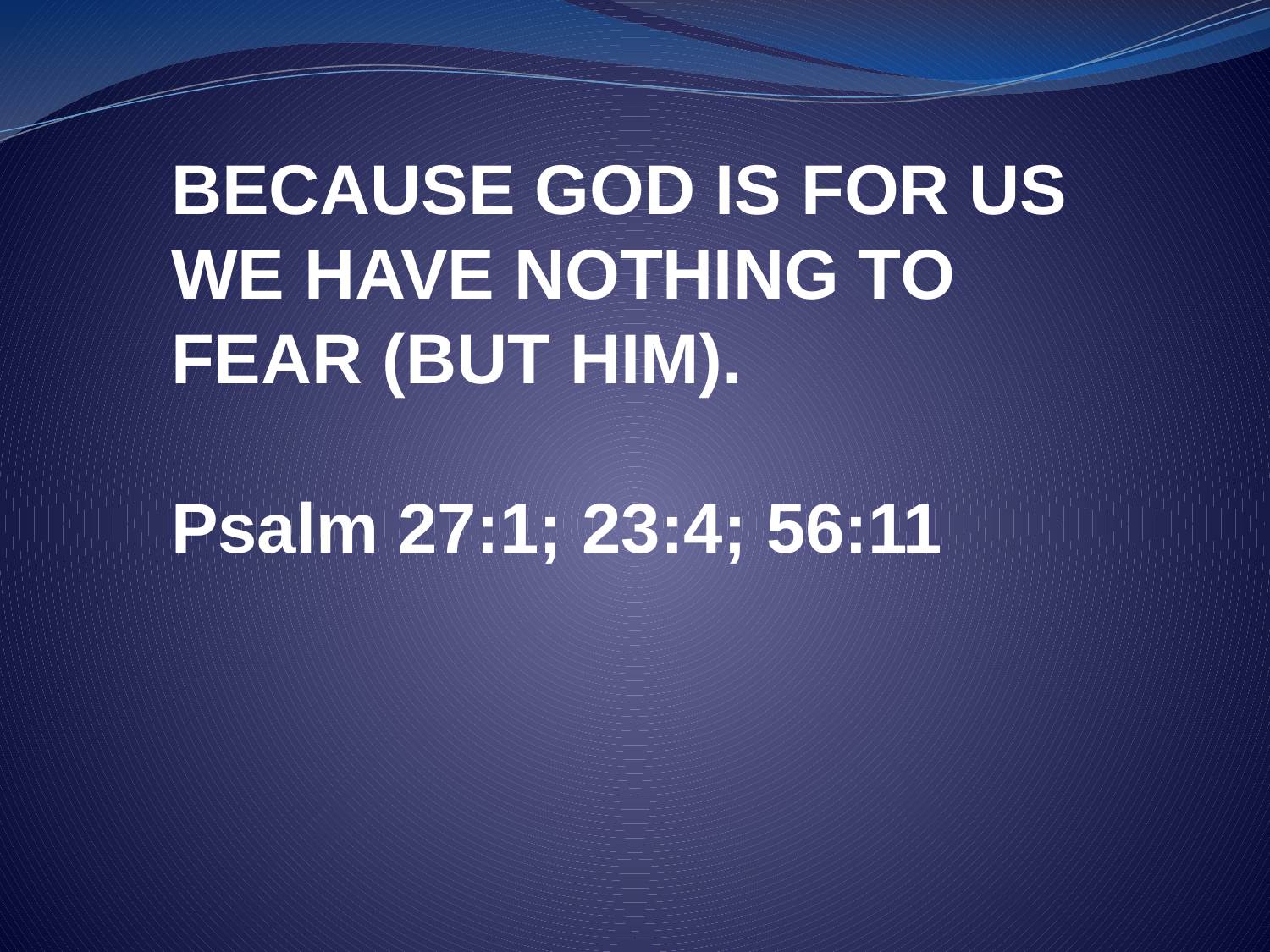

BECAUSE GOD IS FOR US WE HAVE NOTHING TO FEAR (BUT HIM).

Psalm 27:1; 23:4; 56:11